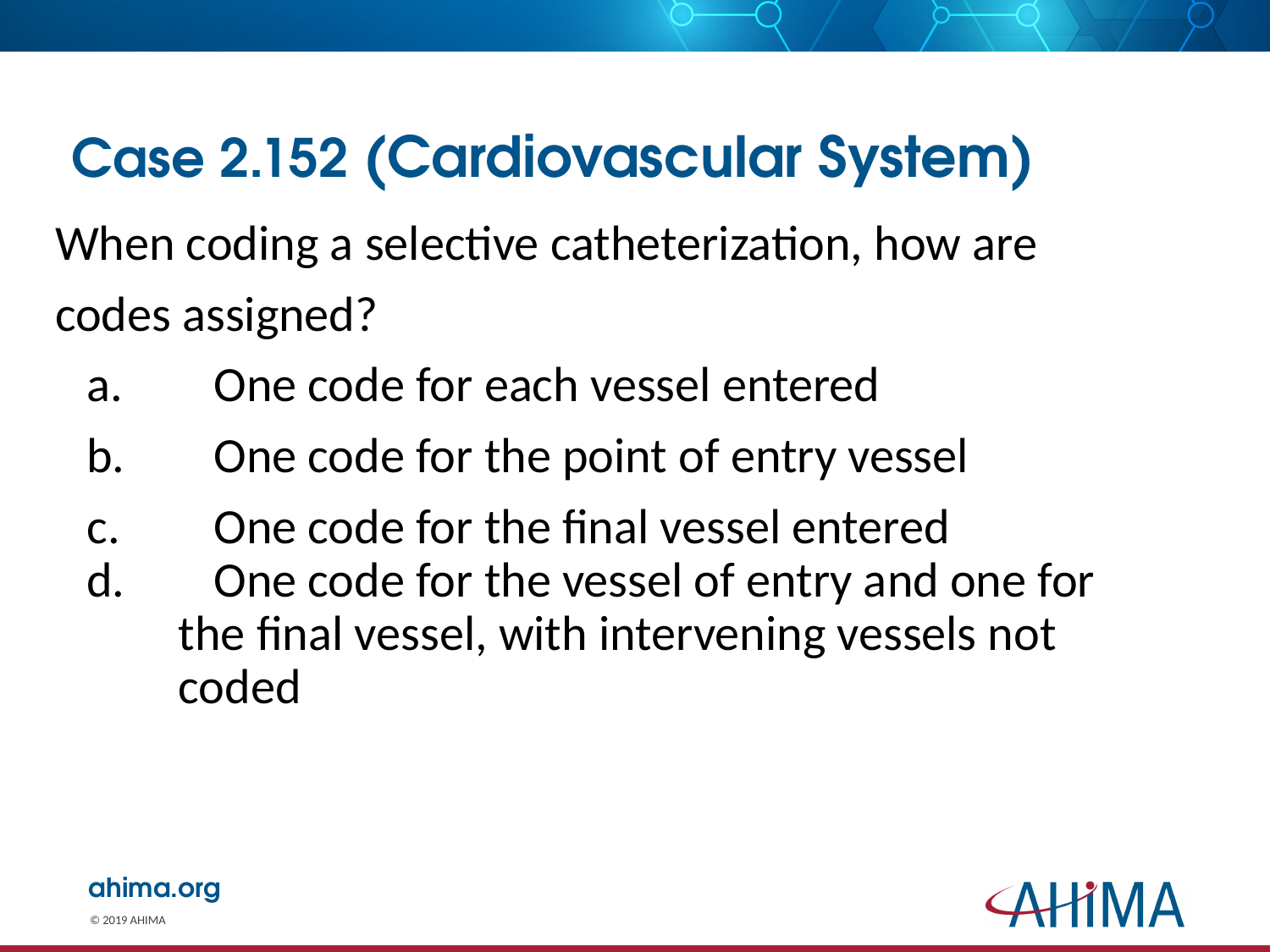

# Case 2.152 (Cardiovascular System)
When coding a selective catheterization, how are
codes assigned?
	a.	One code for each vessel entered
	b.	One code for the point of entry vessel
	c.	One code for the final vessel entered
	d.	One code for the vessel of entry and one for
           the final vessel, with intervening vessels not
           coded